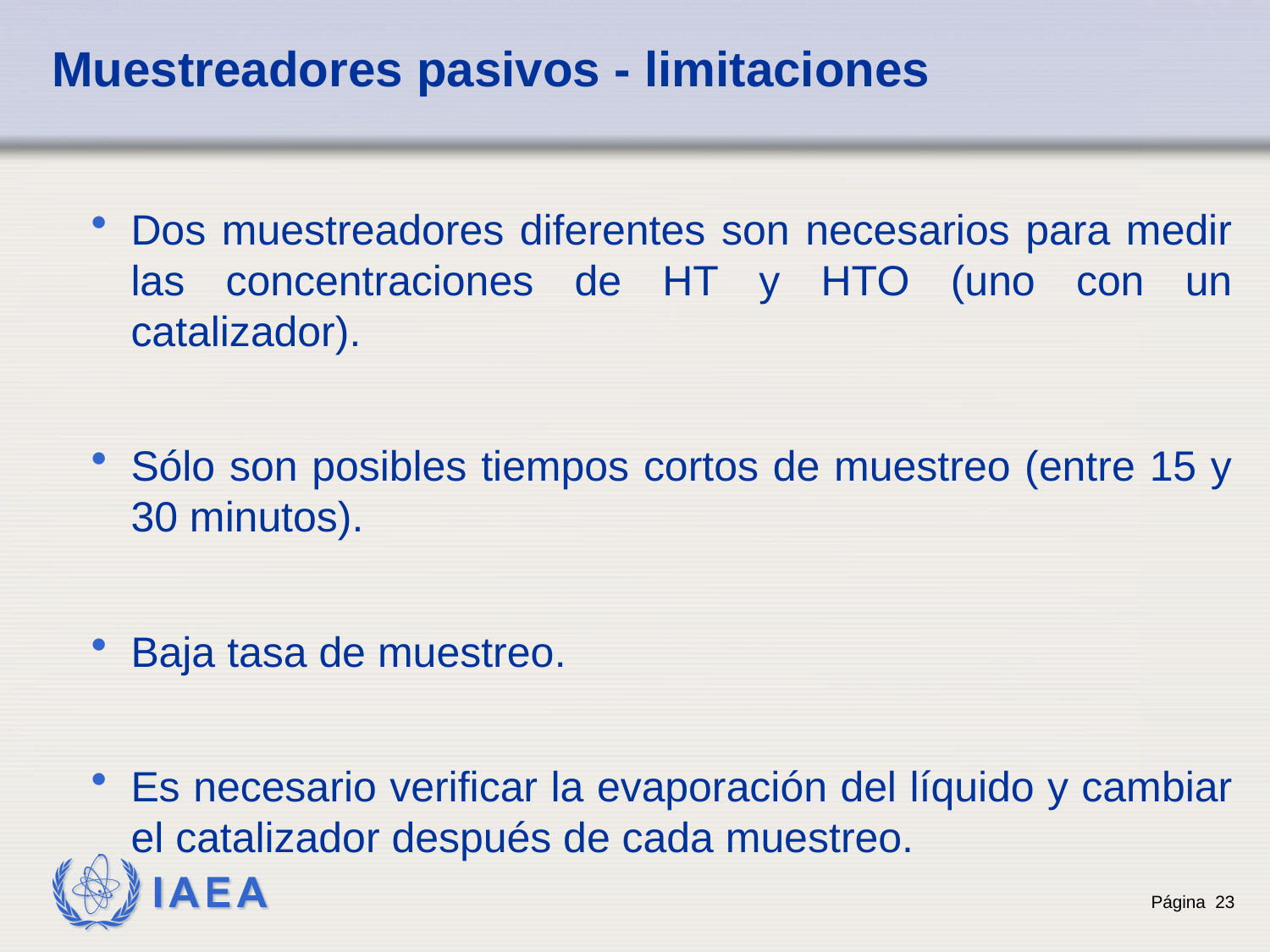

# Muestreadores pasivos - limitaciones
Dos muestreadores diferentes son necesarios para medir las concentraciones de HT y HTO (uno con un catalizador).

Sólo son posibles tiempos cortos de muestreo (entre 15 y 30 minutos).

Baja tasa de muestreo.

Es necesario verificar la evaporación del líquido y cambiar el catalizador después de cada muestreo.
Página  23